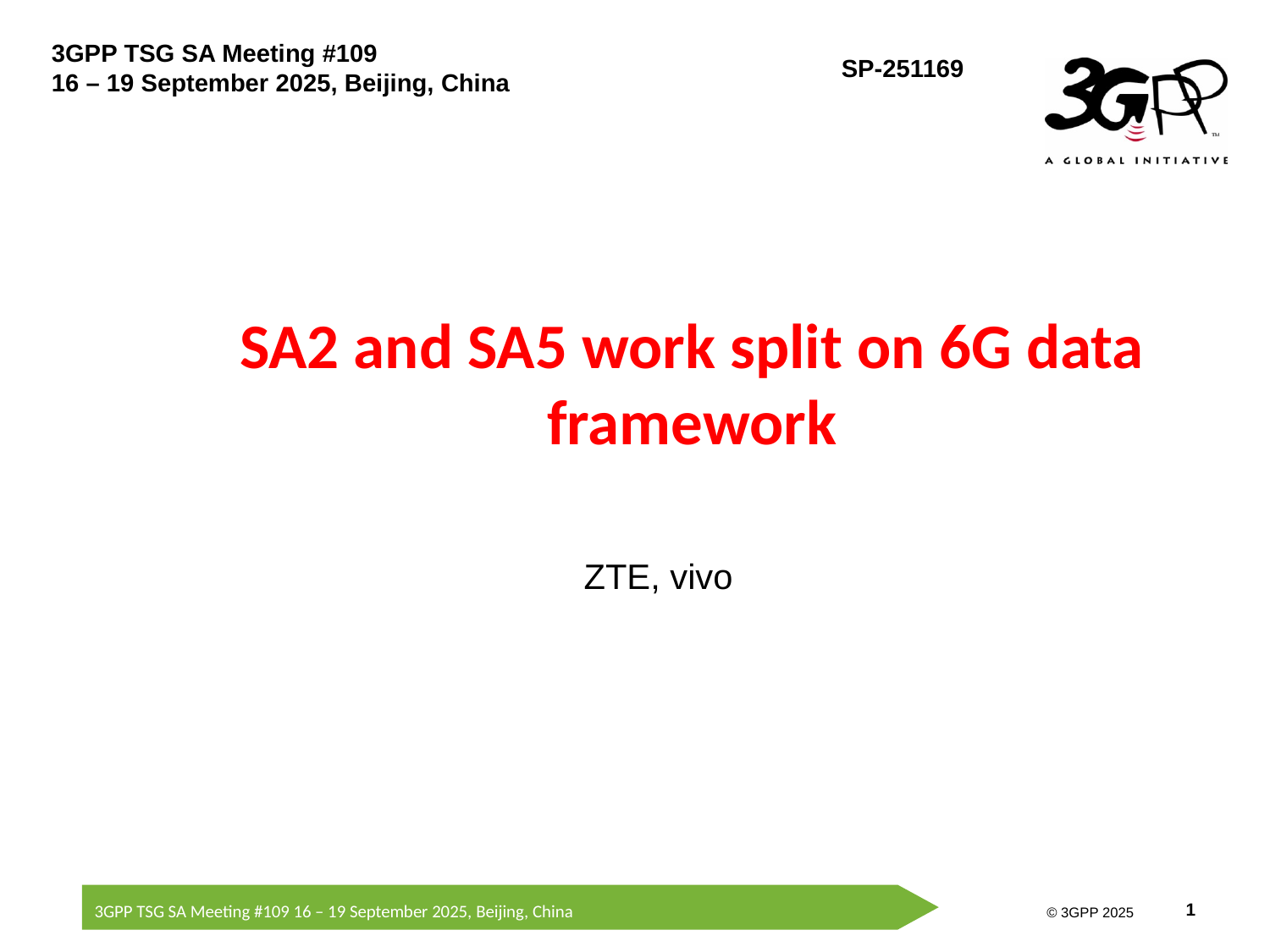

# SA2 and SA5 work split on 6G data framework
ZTE, vivo